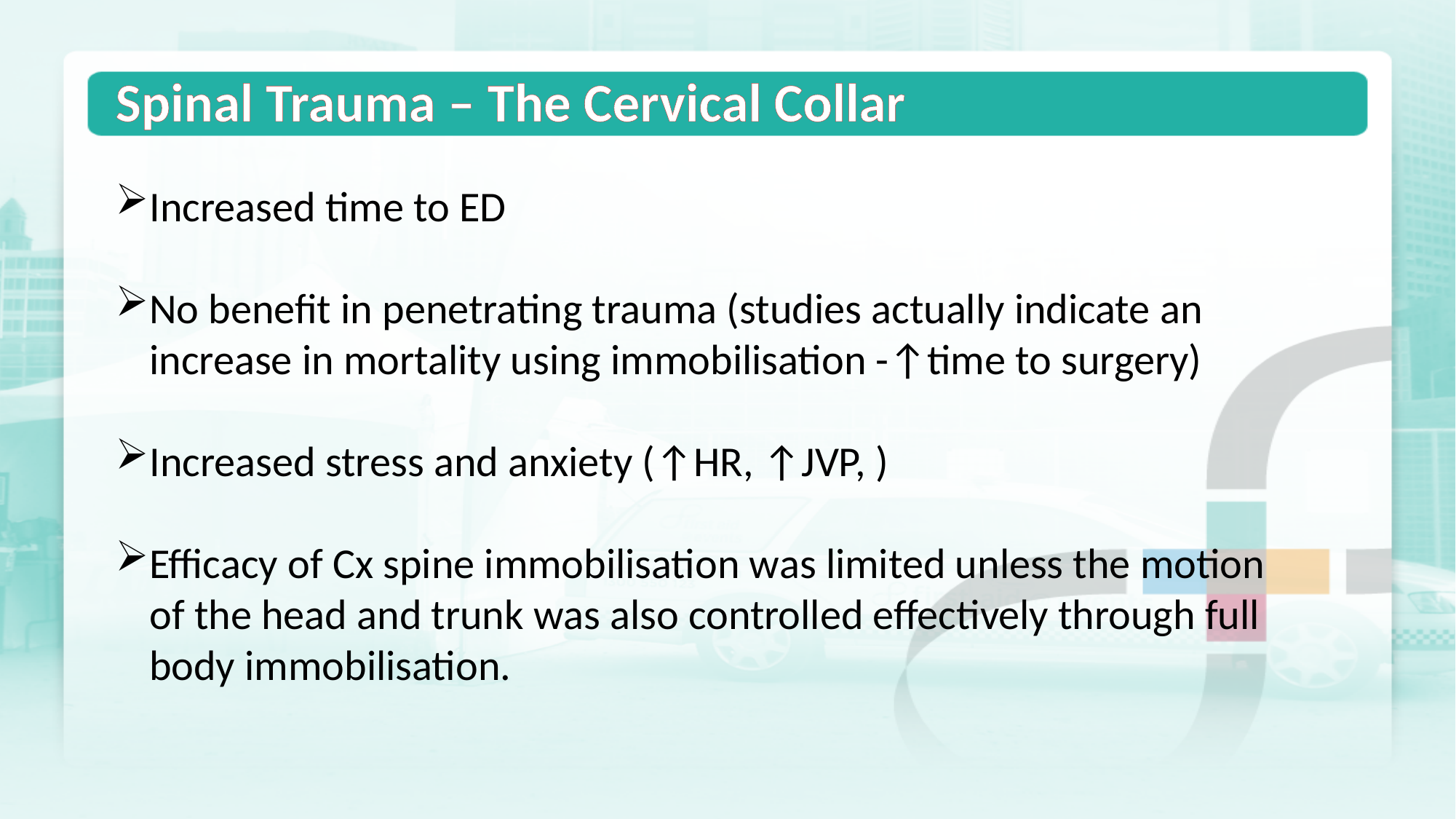

Spinal Trauma – The Cervical Collar
Increased time to ED

No benefit in penetrating trauma (studies actually indicate an increase in mortality using immobilisation -↑time to surgery)

Increased stress and anxiety (↑HR, ↑JVP, )

Efficacy of Cx spine immobilisation was limited unless the motion of the head and trunk was also controlled effectively through full body immobilisation.